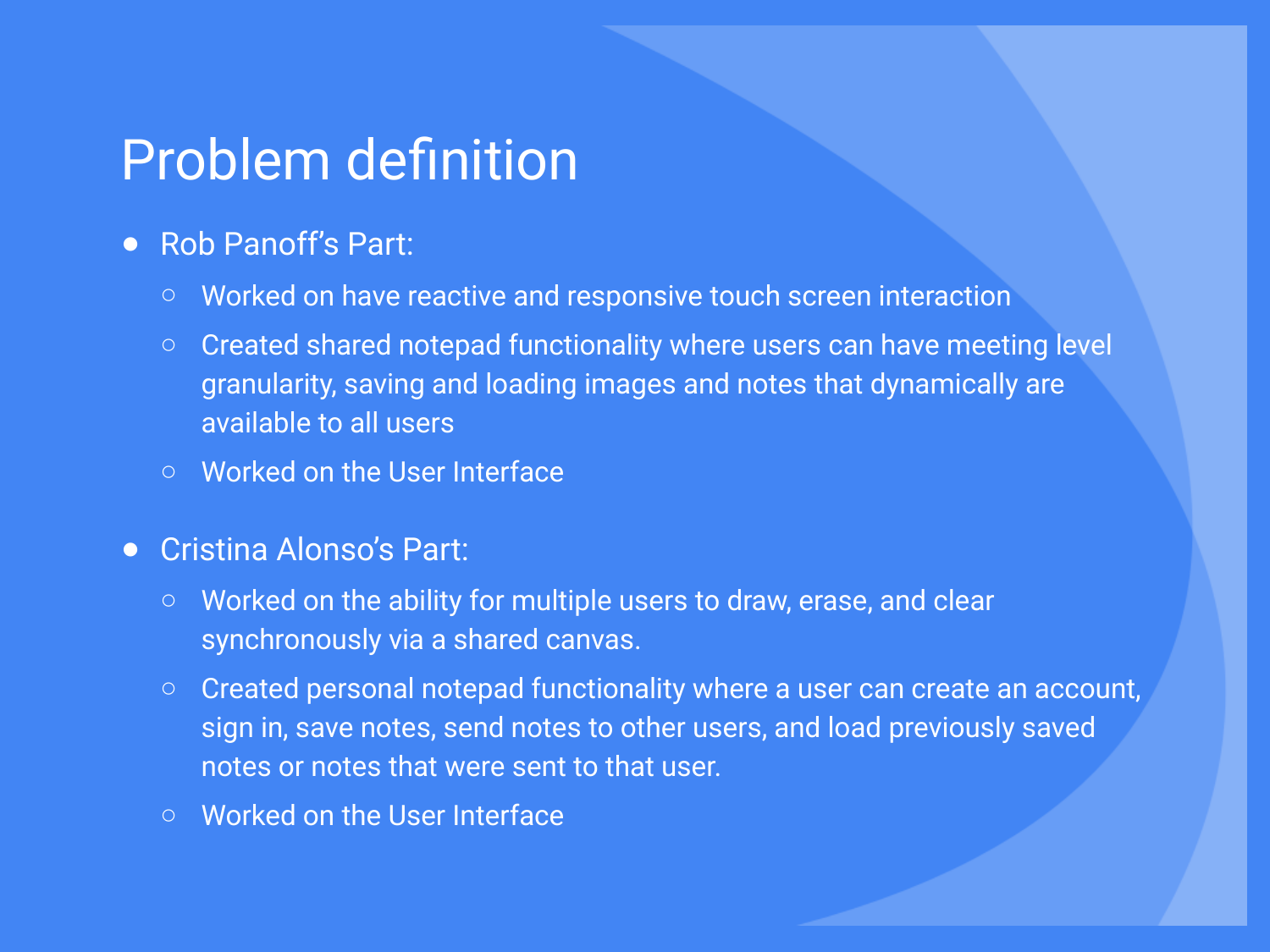

# Problem definition
Rob Panoff’s Part:
Worked on have reactive and responsive touch screen interaction
Created shared notepad functionality where users can have meeting level granularity, saving and loading images and notes that dynamically are available to all users
Worked on the User Interface
Cristina Alonso’s Part:
Worked on the ability for multiple users to draw, erase, and clear synchronously via a shared canvas.
Created personal notepad functionality where a user can create an account, sign in, save notes, send notes to other users, and load previously saved notes or notes that were sent to that user.
Worked on the User Interface